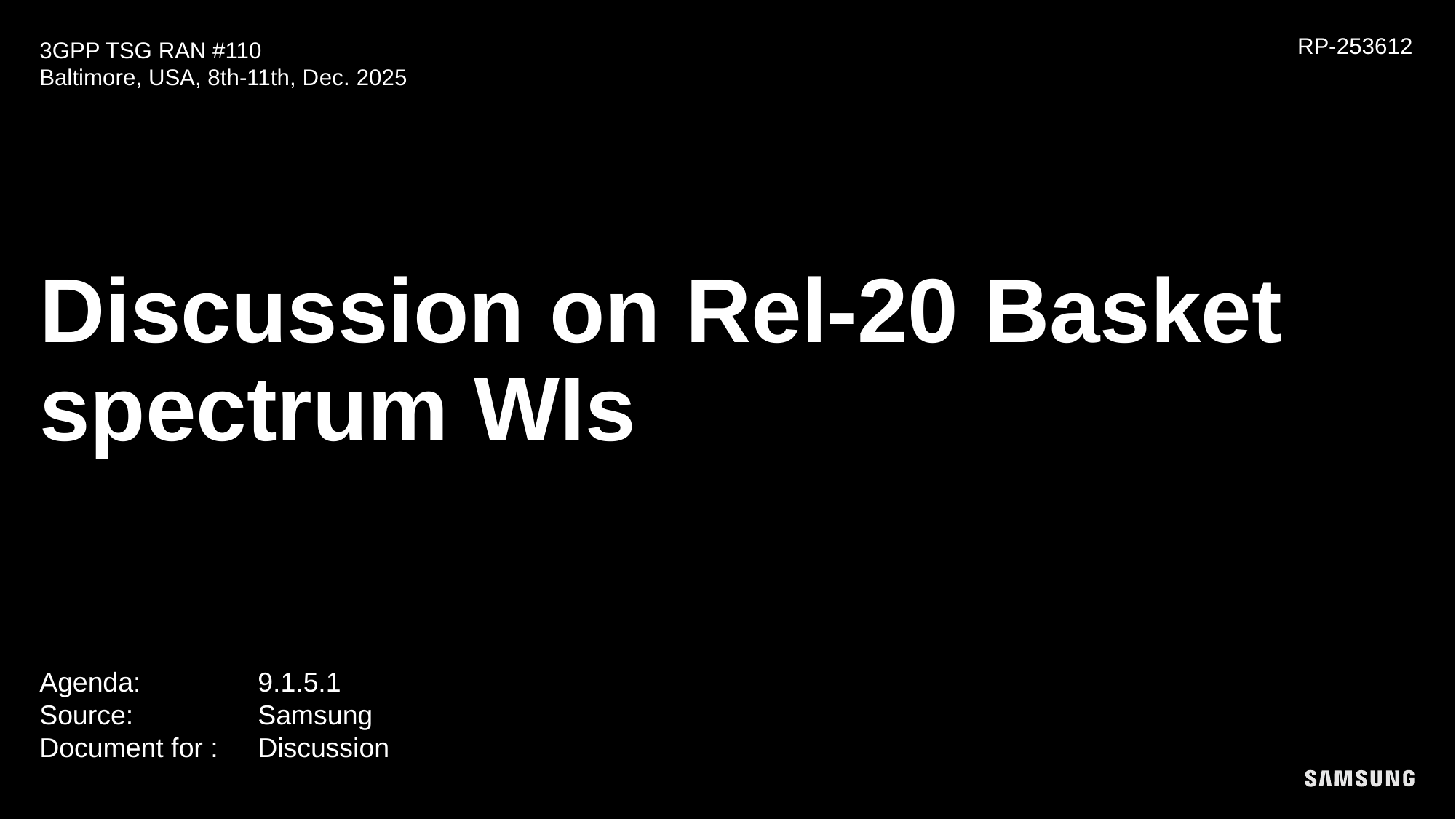

RP-253612
3GPP TSG RAN #110
Baltimore, USA, 8th-11th, Dec. 2025
Discussion on Rel-20 Basket
spectrum WIs
Agenda: 		9.1.5.1
Source:		Samsung
Document for : 	Discussion